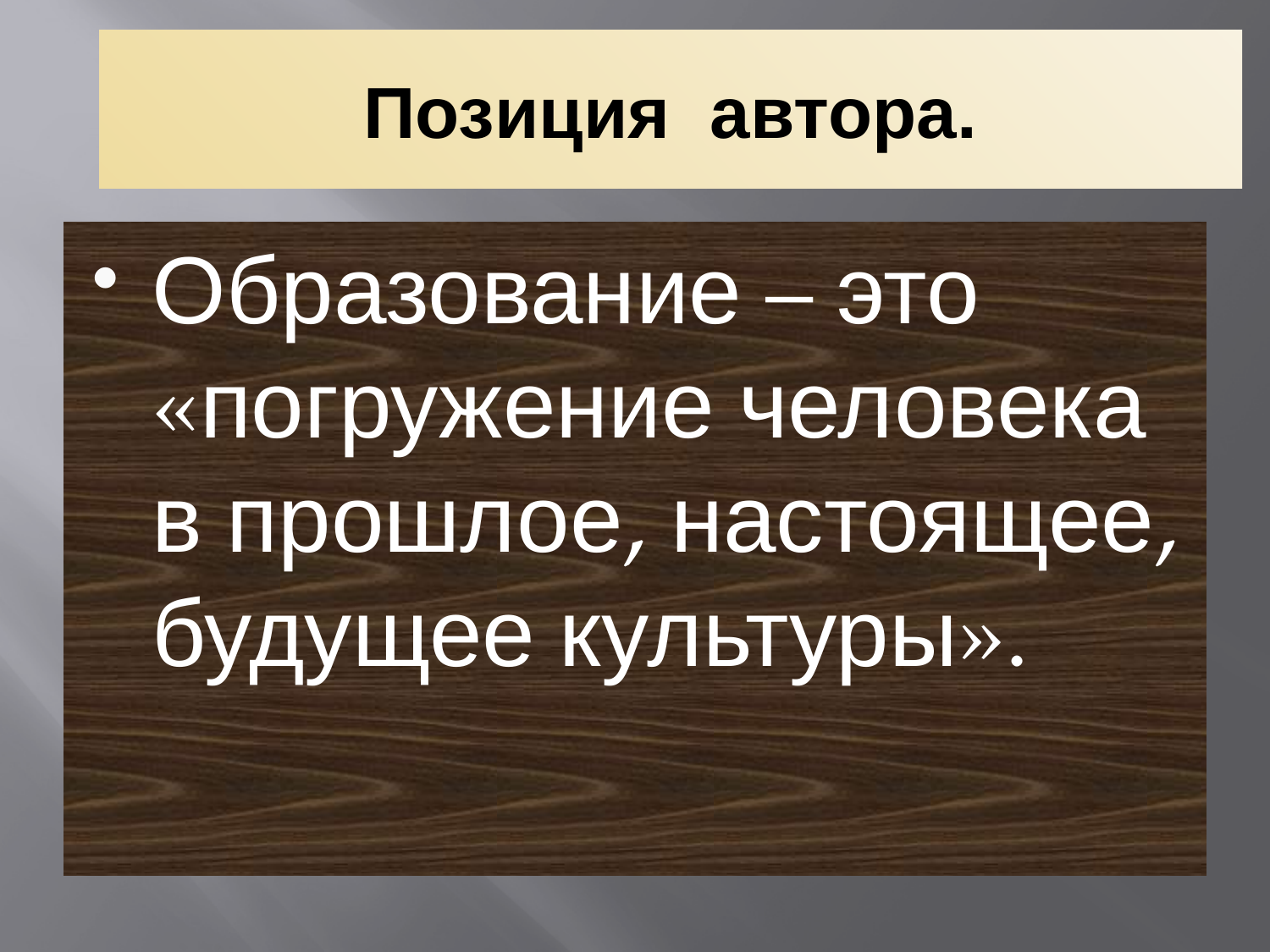

# Позиция  автора.
Образование – это «погружение человека в прошлое, настоящее, будущее культуры».